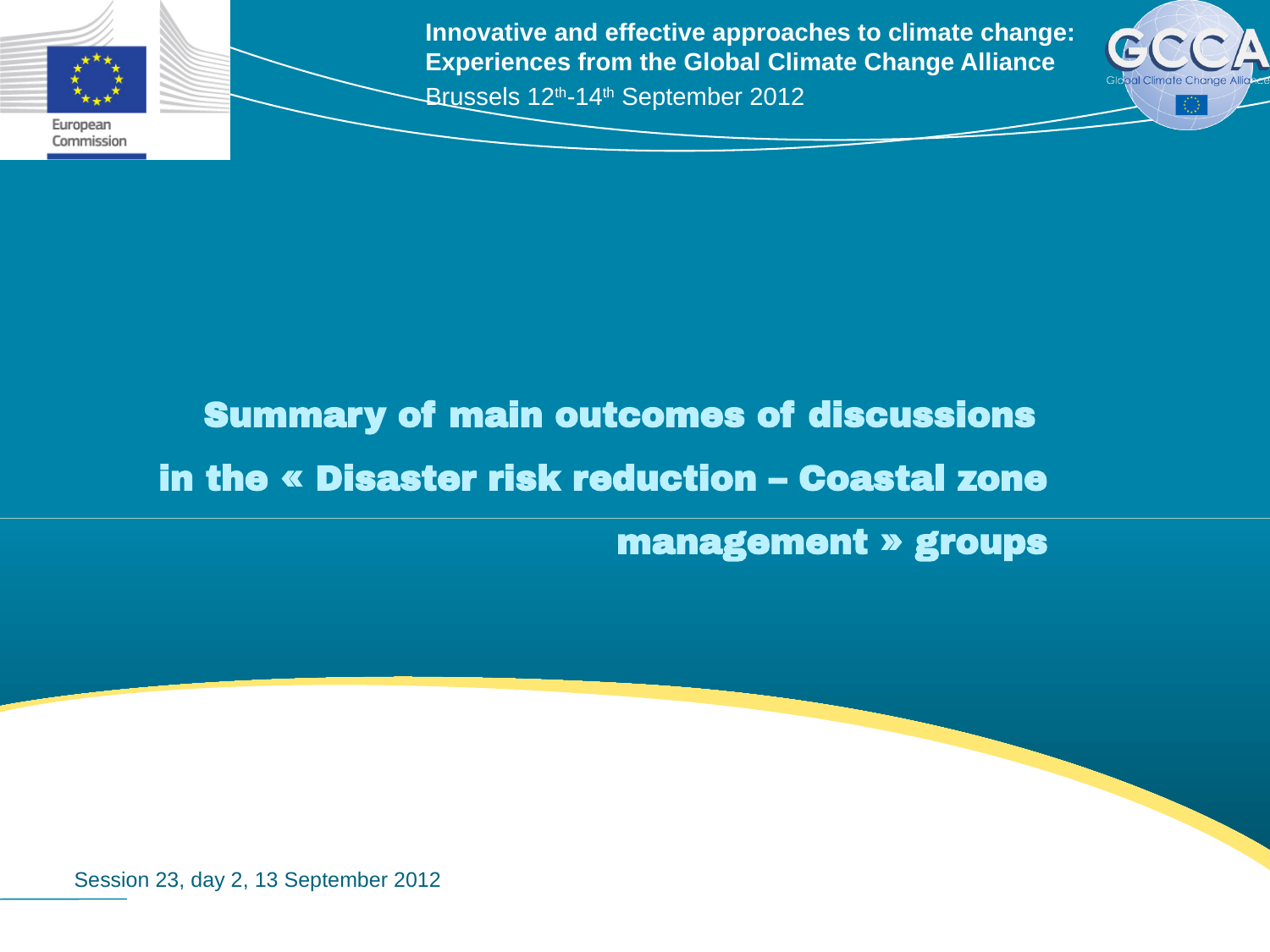

# Summary of main outcomes of discussions in the « Disaster risk reduction – Coastal zone management » groups
Session 23, day 2, 13 September 2012